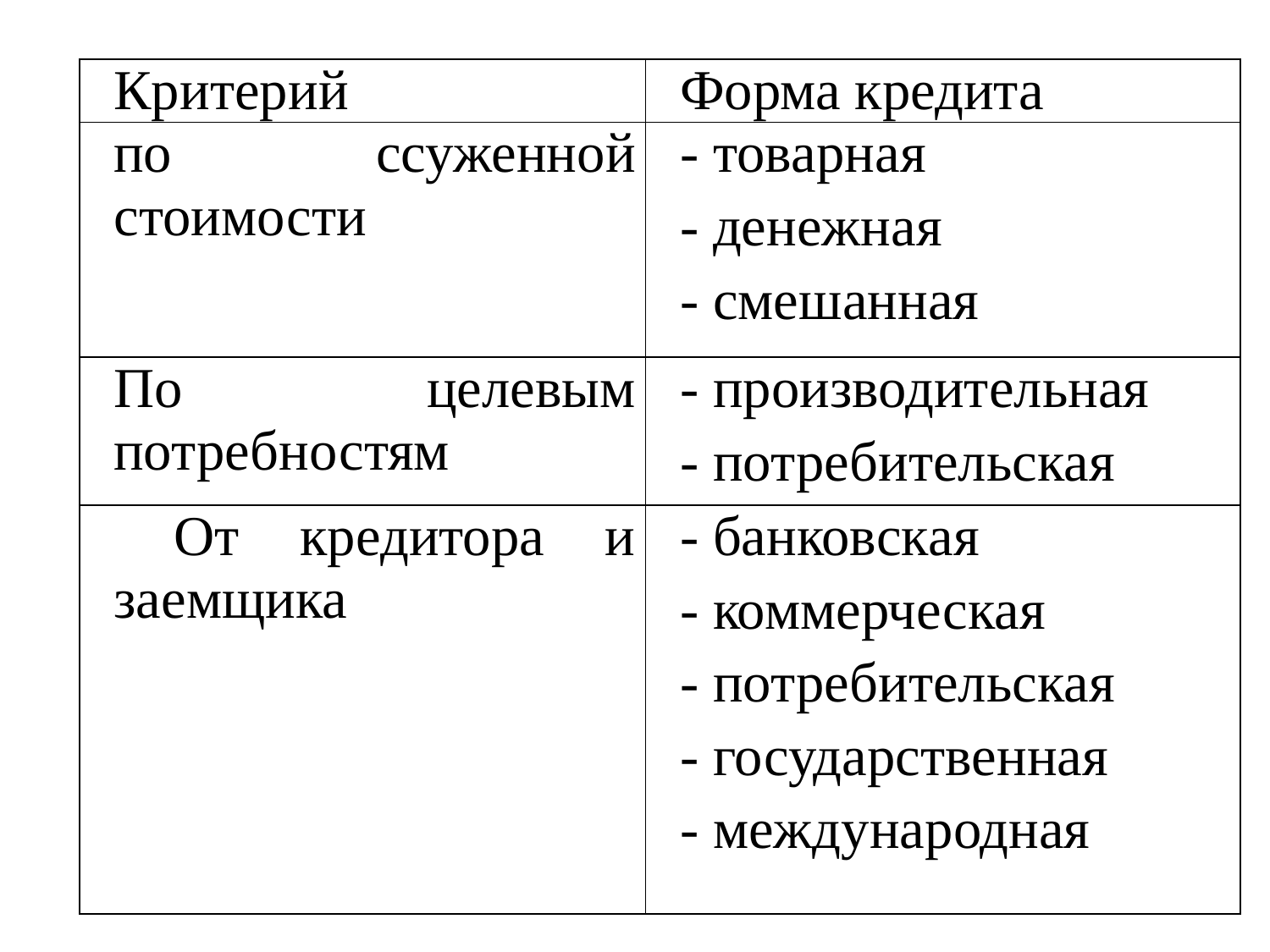

| Критерий | Форма кредита |
| --- | --- |
| по ссуженной стоимости | - товарная - денежная - смешанная |
| По целевым потребностям | - производительная - потребительская |
| От кредитора и заемщика | - банковская - коммерческая - потребительская - государственная - международная |